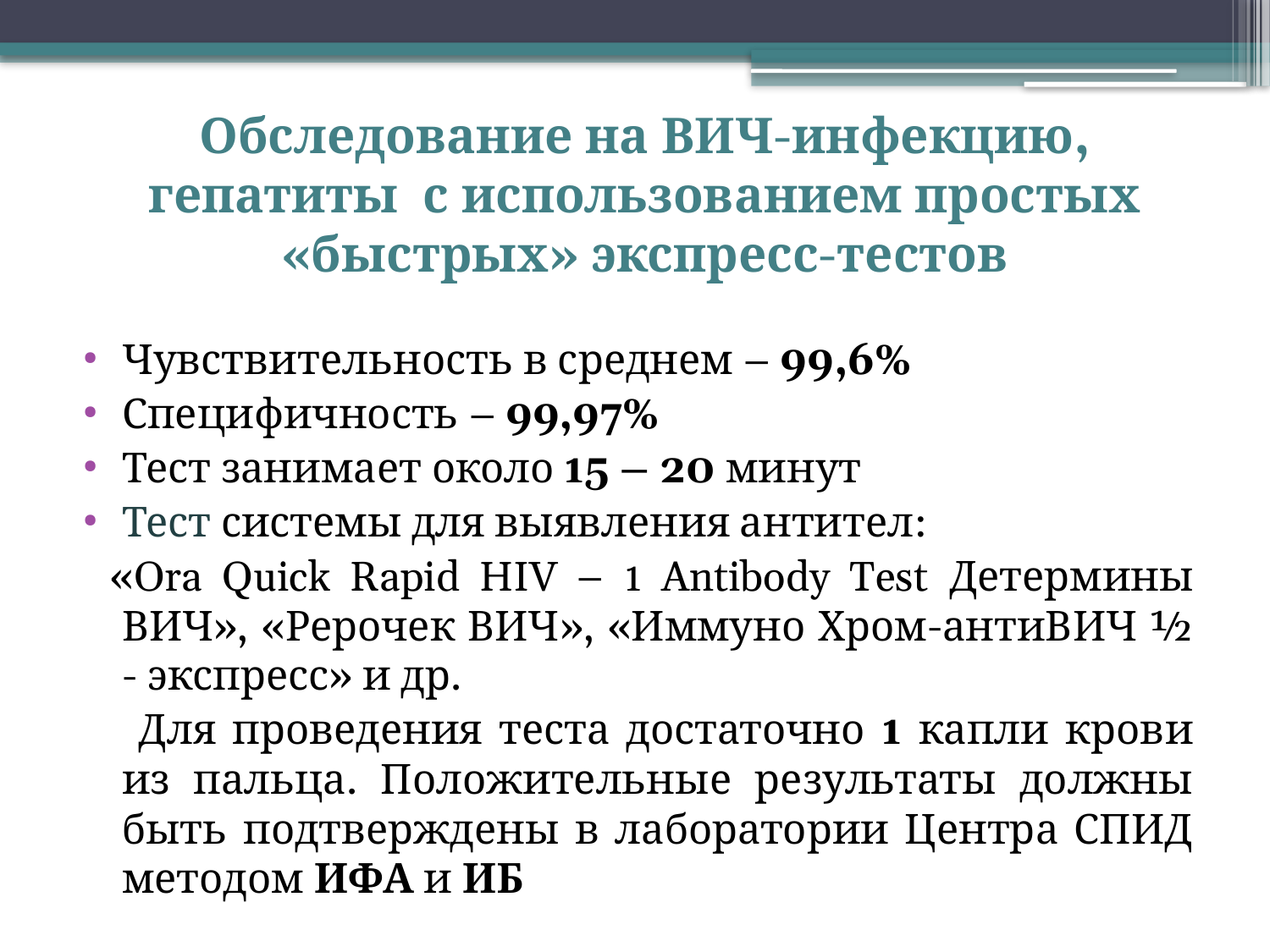

# Обследование на ВИЧ-инфекцию, гепатиты  с использованием простых «быстрых» экспресс-тестов
Чувствительность в среднем – 99,6%
Специфичность – 99,97%
Тест занимает около 15 – 20 минут
Тест системы для выявления антител:
 «Ora Quick Rapid HIV – 1 Antibody Test Детермины ВИЧ», «Рерочек ВИЧ», «Иммуно Хром-антиВИЧ ½ - экспресс» и др.
   Для проведения теста достаточно 1 капли крови из пальца. Положительные результаты должны быть подтверждены в лаборатории Центра СПИД методом ИФА и ИБ